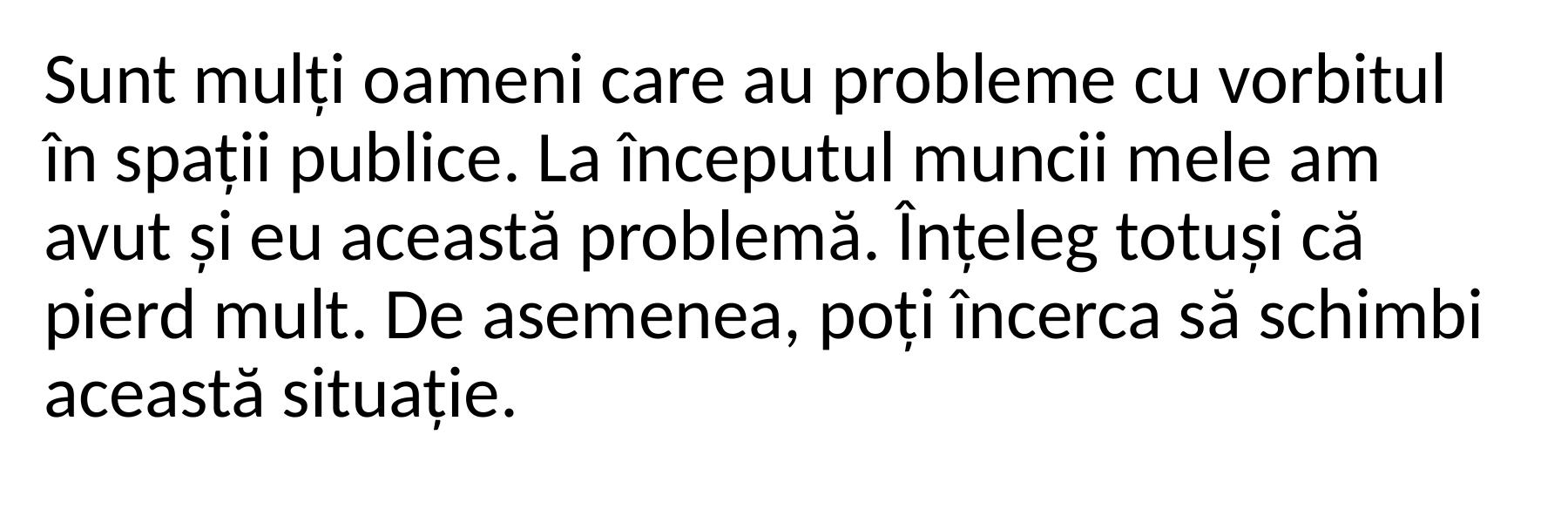

Sunt mulți oameni care au probleme cu vorbitul în spații publice. La începutul muncii mele am avut și eu această problemă. Înțeleg totuși că pierd mult. De asemenea, poți încerca să schimbi această situație.